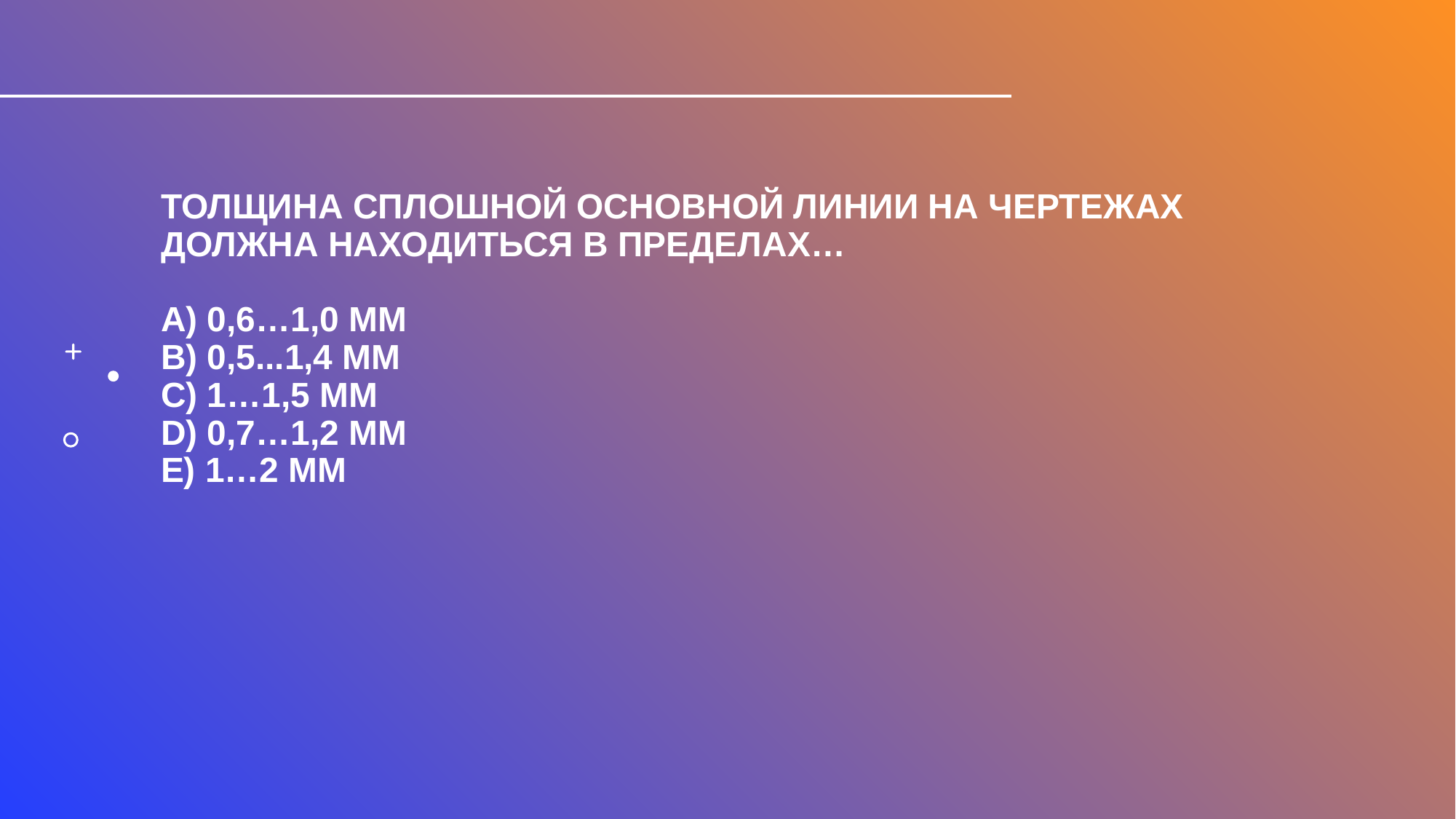

# Толщина сплошной основной линии на чертежах должна находиться в пределах… A) 0,6…1,0 мм B) 0,5...1,4 мм C) 1…1,5 мм D) 0,7…1,2 мм E) 1…2 мм